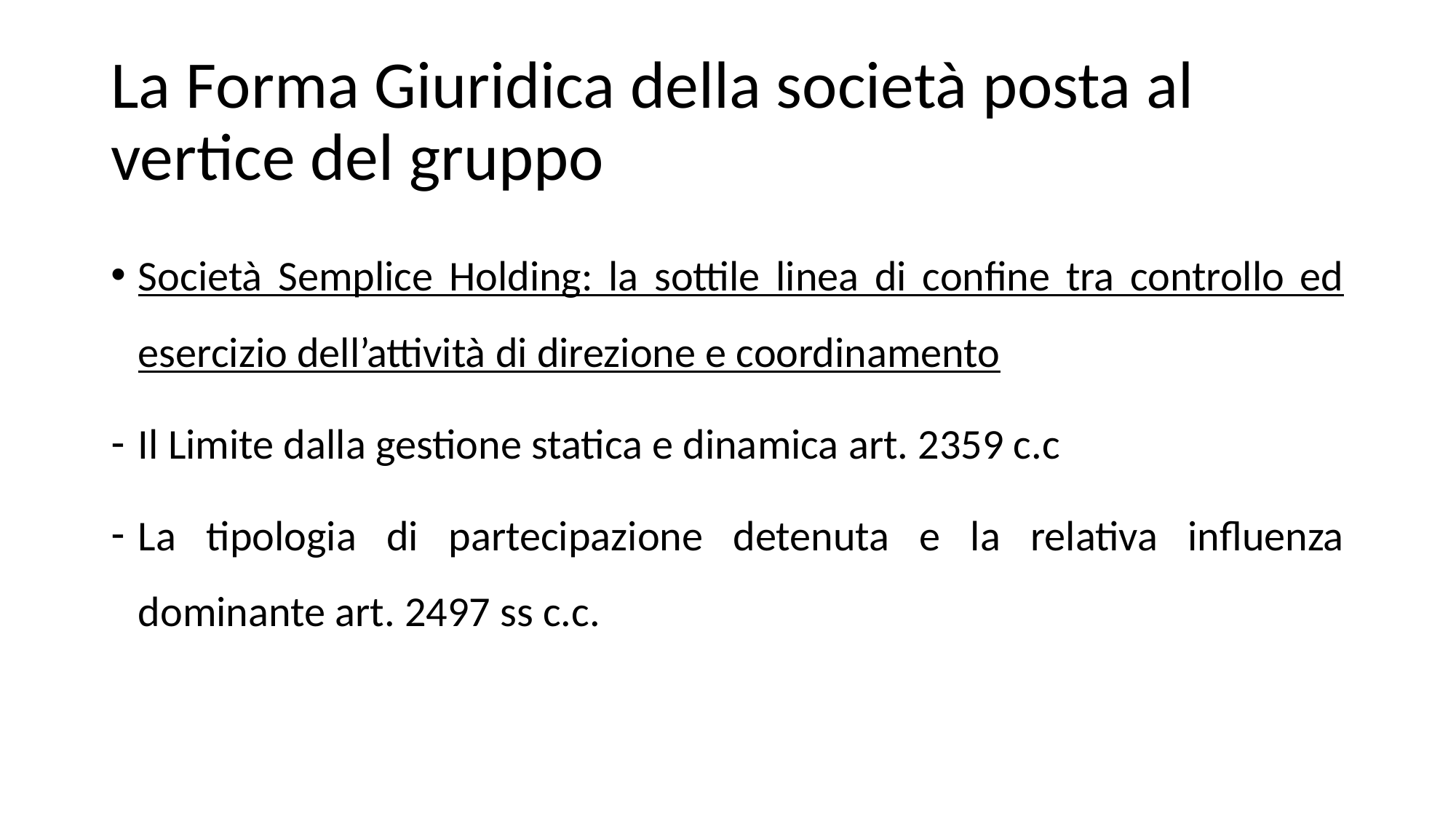

# La Forma Giuridica della società posta al vertice del gruppo
Società Semplice Holding: la sottile linea di confine tra controllo ed esercizio dell’attività di direzione e coordinamento
Il Limite dalla gestione statica e dinamica art. 2359 c.c
La tipologia di partecipazione detenuta e la relativa influenza dominante art. 2497 ss c.c.